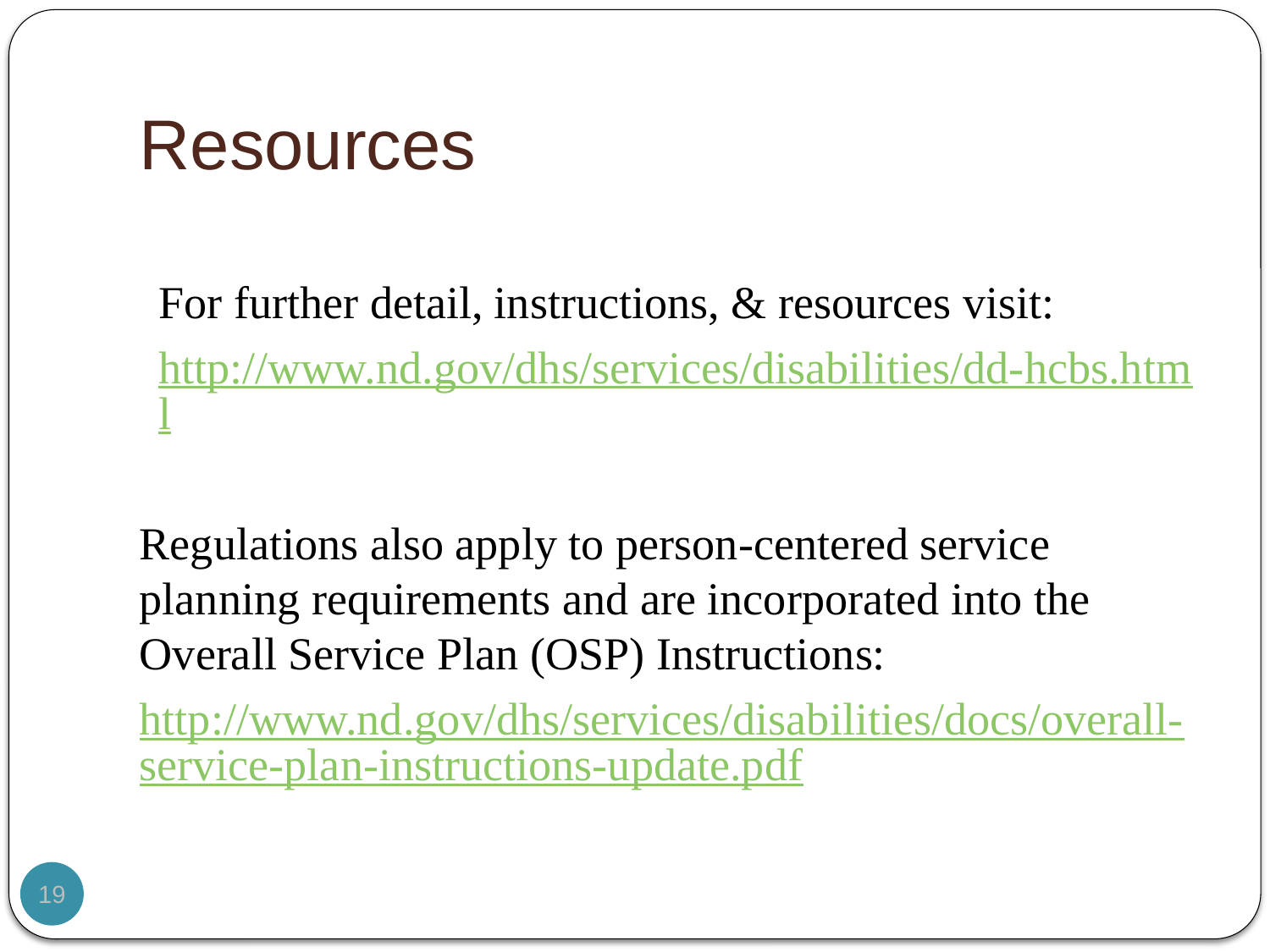

# Resources

For further detail, instructions, & resources visit:
http://www.nd.gov/dhs/services/disabilities/dd-hcbs.html

Regulations also apply to person-centered service planning requirements and are incorporated into the Overall Service Plan (OSP) Instructions:
http://www.nd.gov/dhs/services/disabilities/docs/overall-service-plan-instructions-update.pdf

19